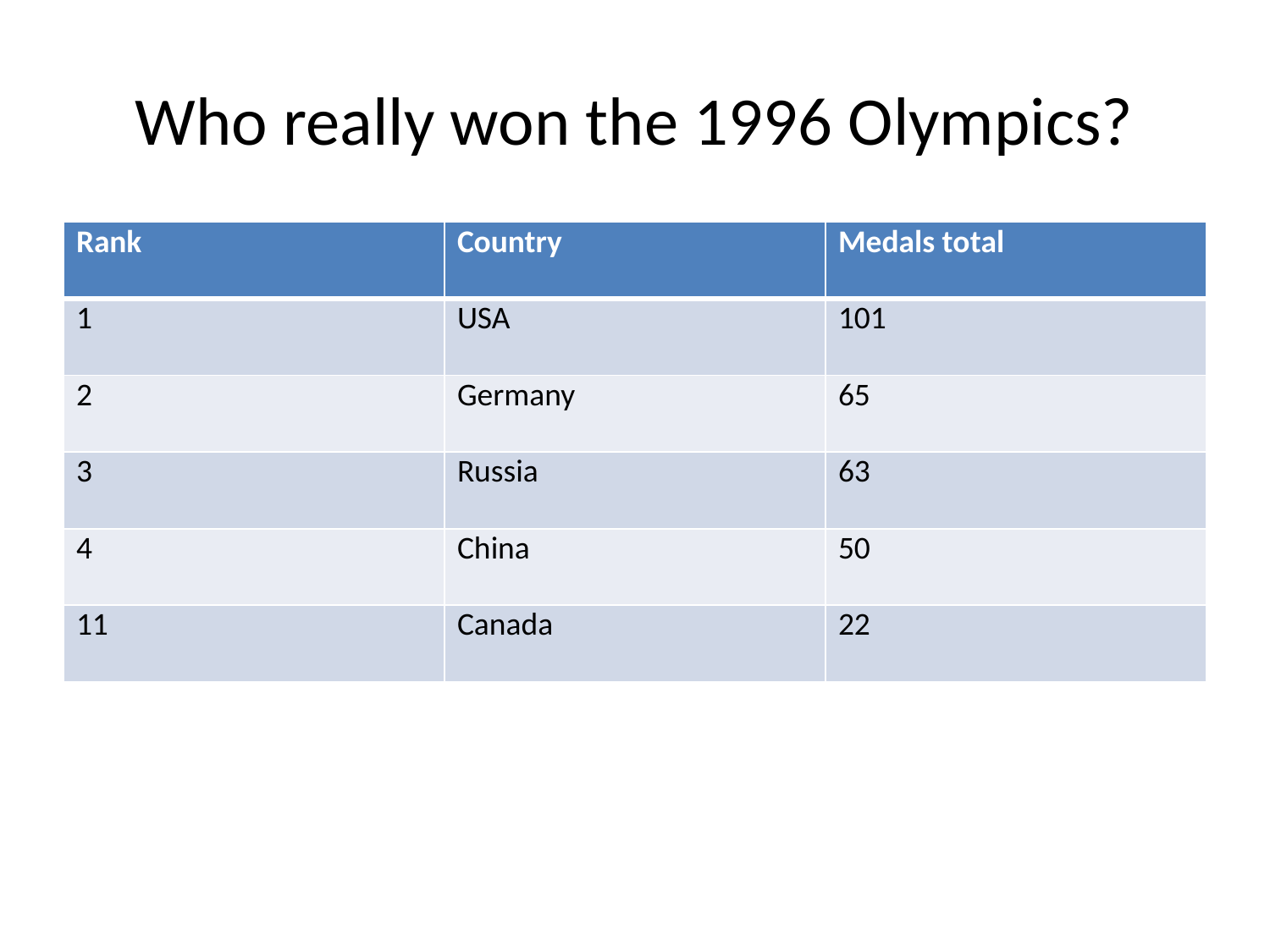

# Who really won the 1996 Olympics?
| Rank | Country | Medals total |
| --- | --- | --- |
| 1 | USA | 101 |
| 2 | Germany | 65 |
| 3 | Russia | 63 |
| 4 | China | 50 |
| 11 | Canada | 22 |